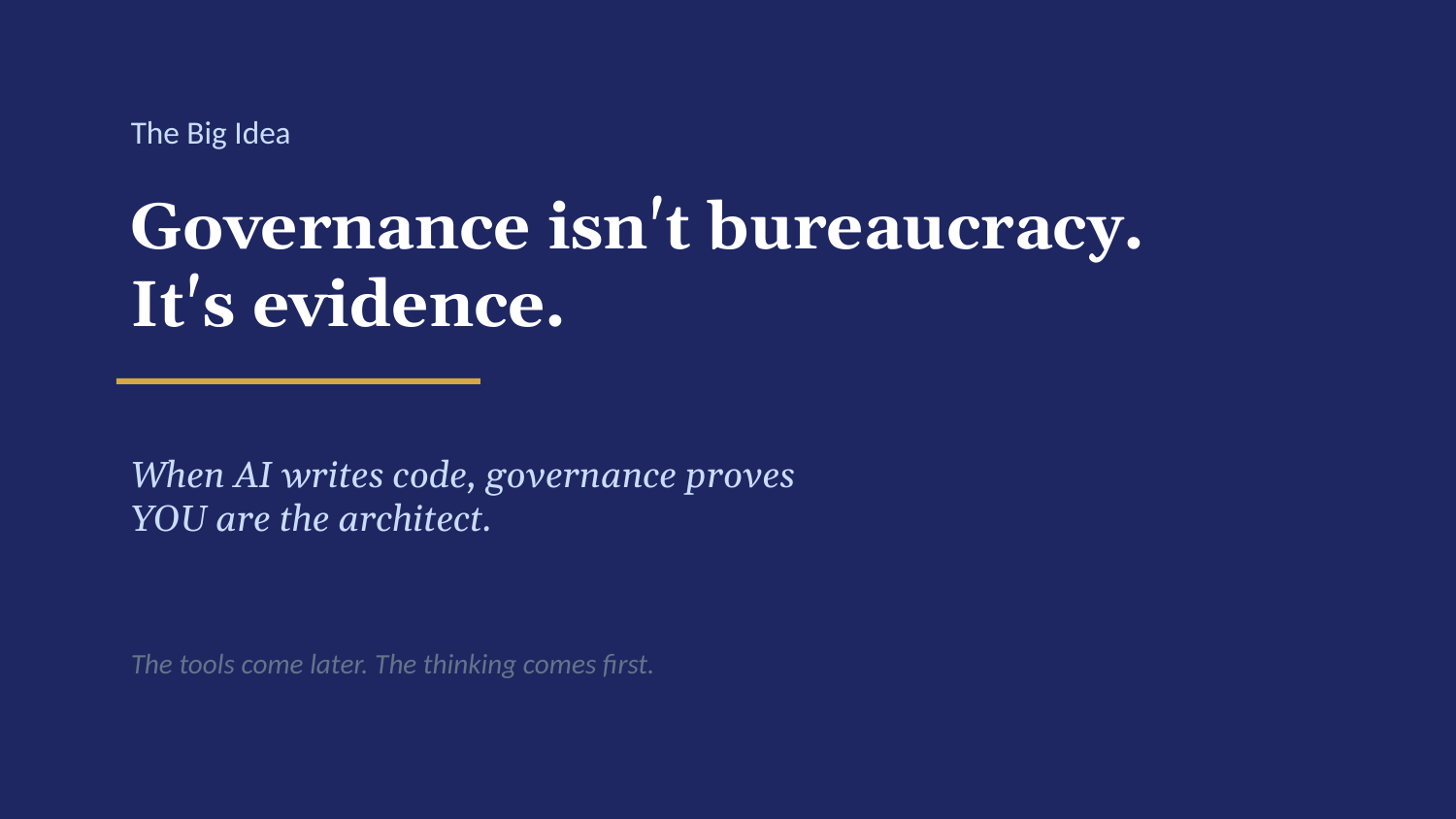

The Big Idea
Governance isn't bureaucracy.
It's evidence.

When AI writes code, governance proves
YOU are the architect.
The tools come later. The thinking comes first.